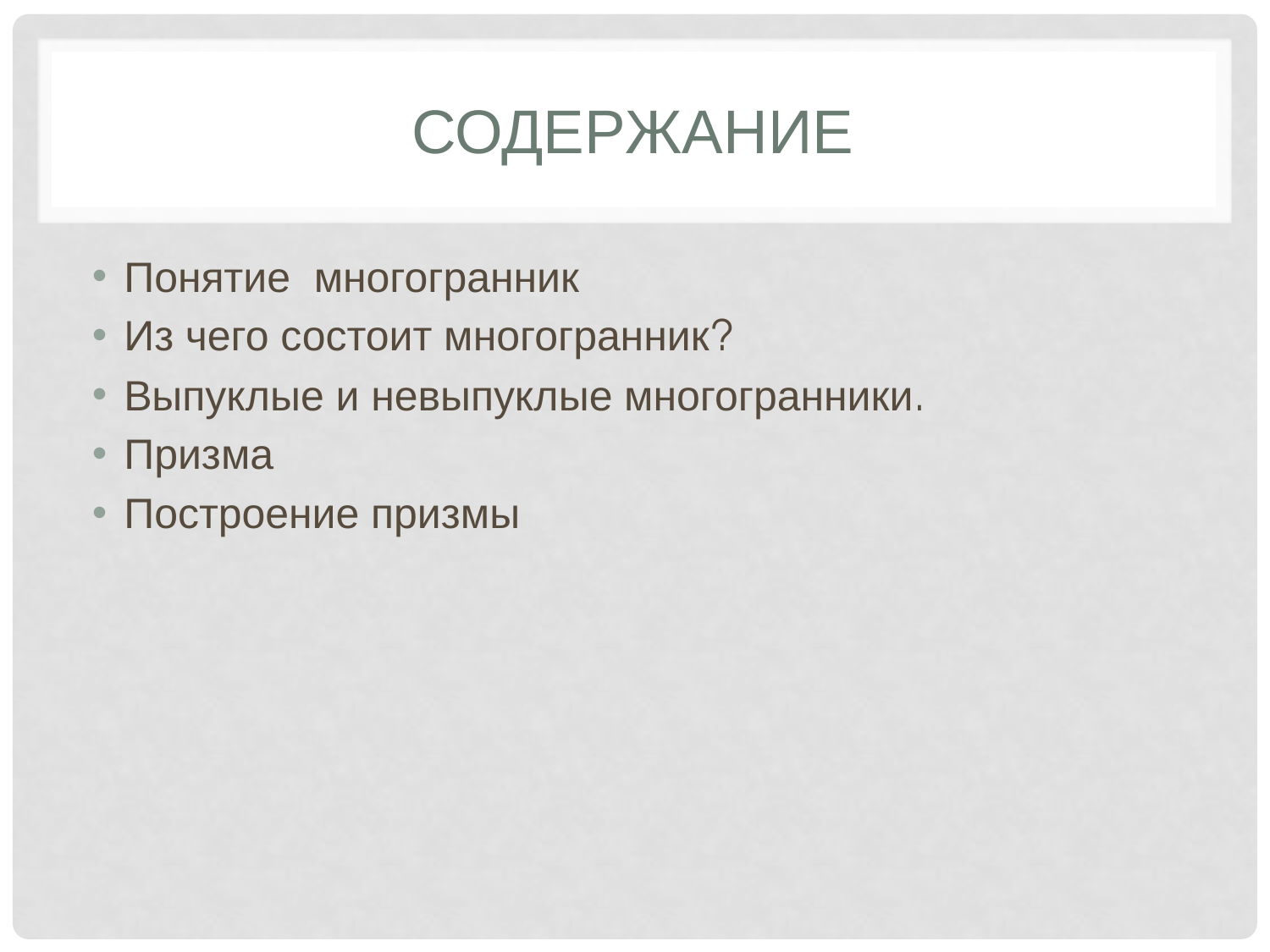

# Содержание
Понятие  многогранник
Из чего состоит многогранник?
Выпуклые и невыпуклые многогранники.
Призма
Построение призмы